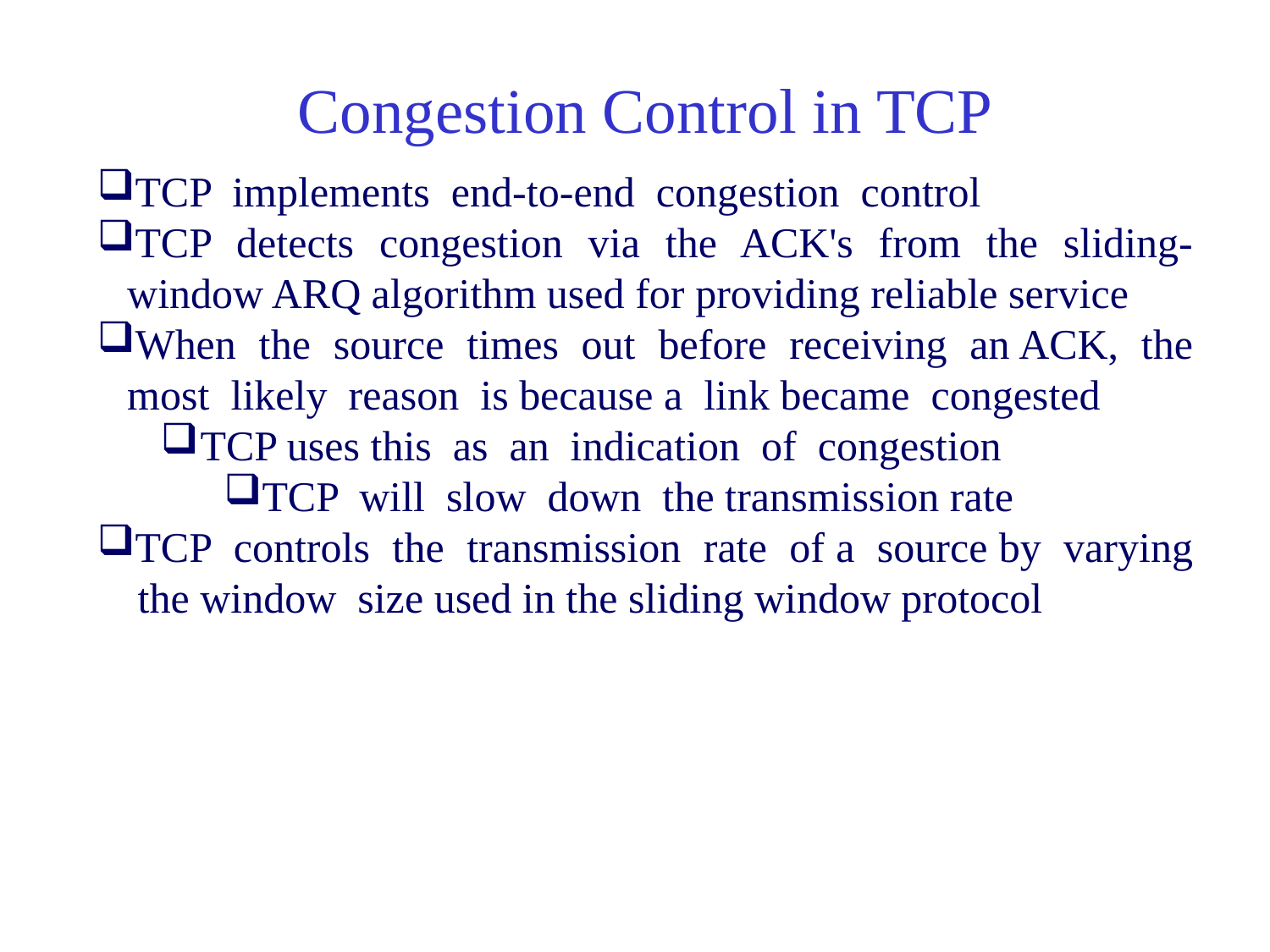

Congestion Control in TCP
TCP  implements  end-to-end  congestion  control
TCP detects congestion via the ACK's from the sliding-window ARQ algorithm used for providing reliable service
When  the  source  times  out  before  receiving  an ACK,  the most  likely  reason  is because a  link became  congested
TCP uses this  as  an  indication  of  congestion
TCP  will  slow  down  the transmission rate
TCP  controls  the  transmission  rate  of a  source by  varying  the window  size used in the sliding window protocol